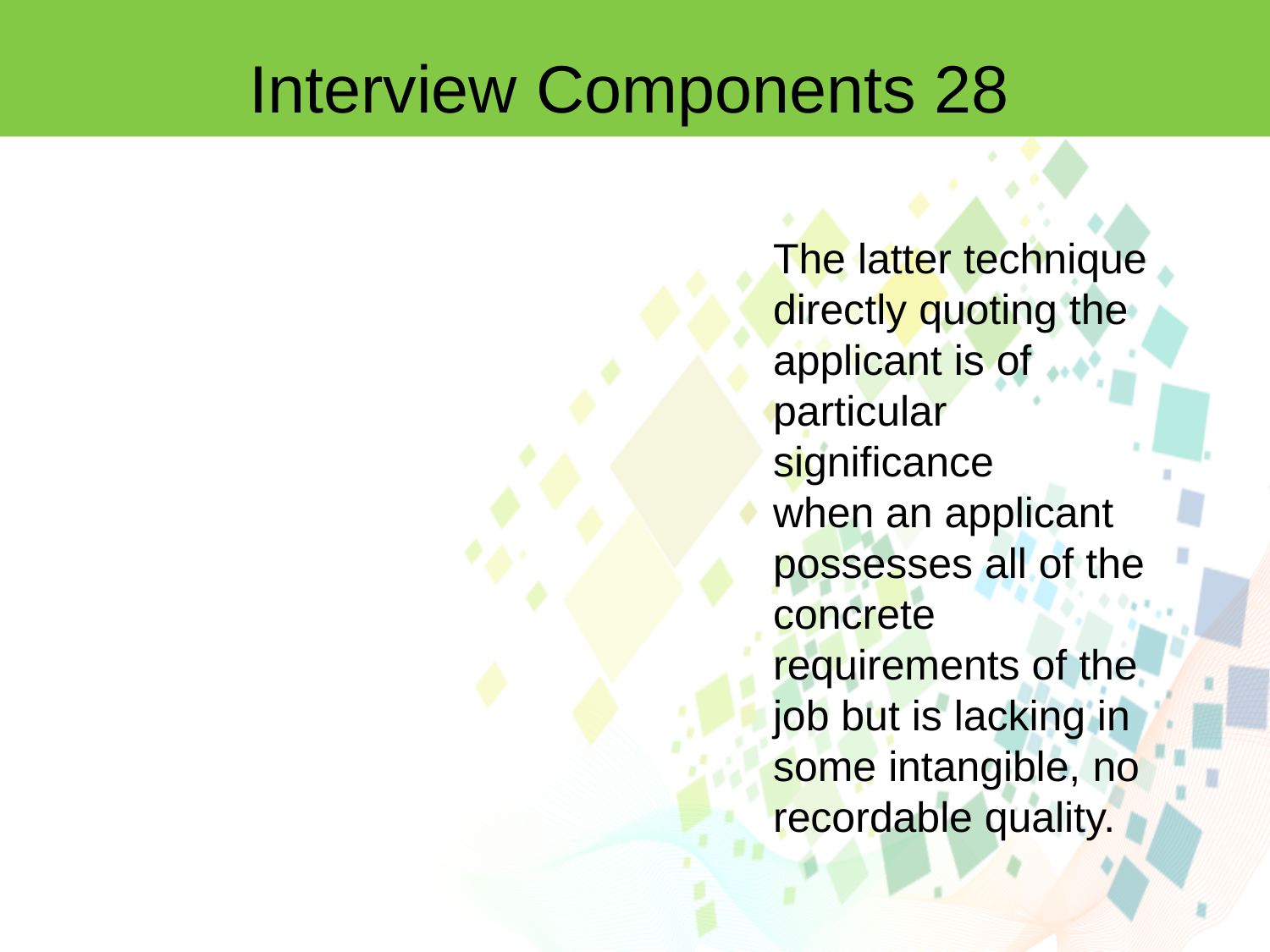

Interview Components 28
The latter technique directly quoting the applicant is of particular significance
when an applicant possesses all of the concrete requirements of the job but is lacking in some intangible, no recordable quality.